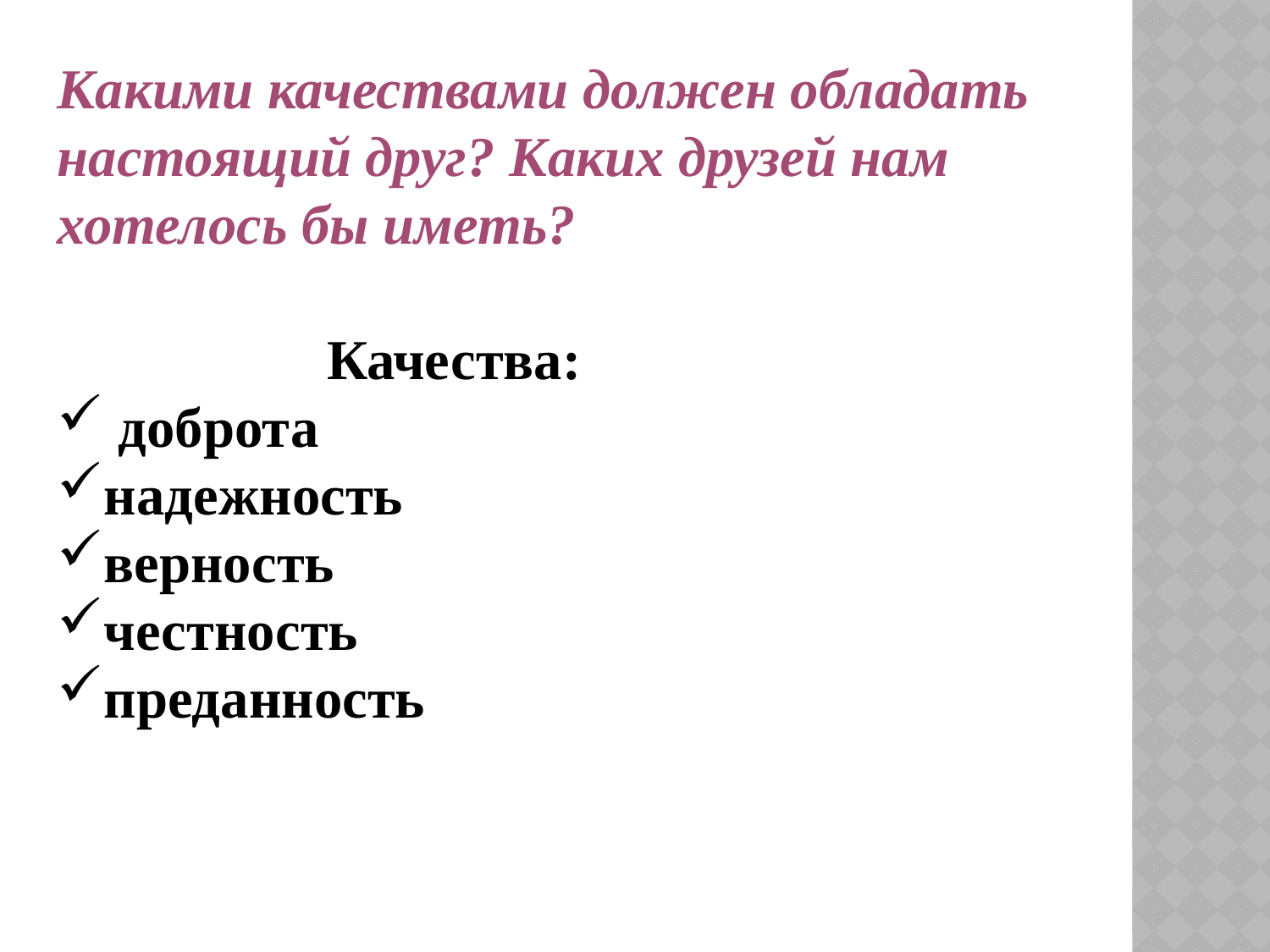

Какими качествами должен обладать настоящий друг? Каких друзей нам хотелось бы иметь?

                   Качества:
 доброта
надежность
верность
честность
преданность